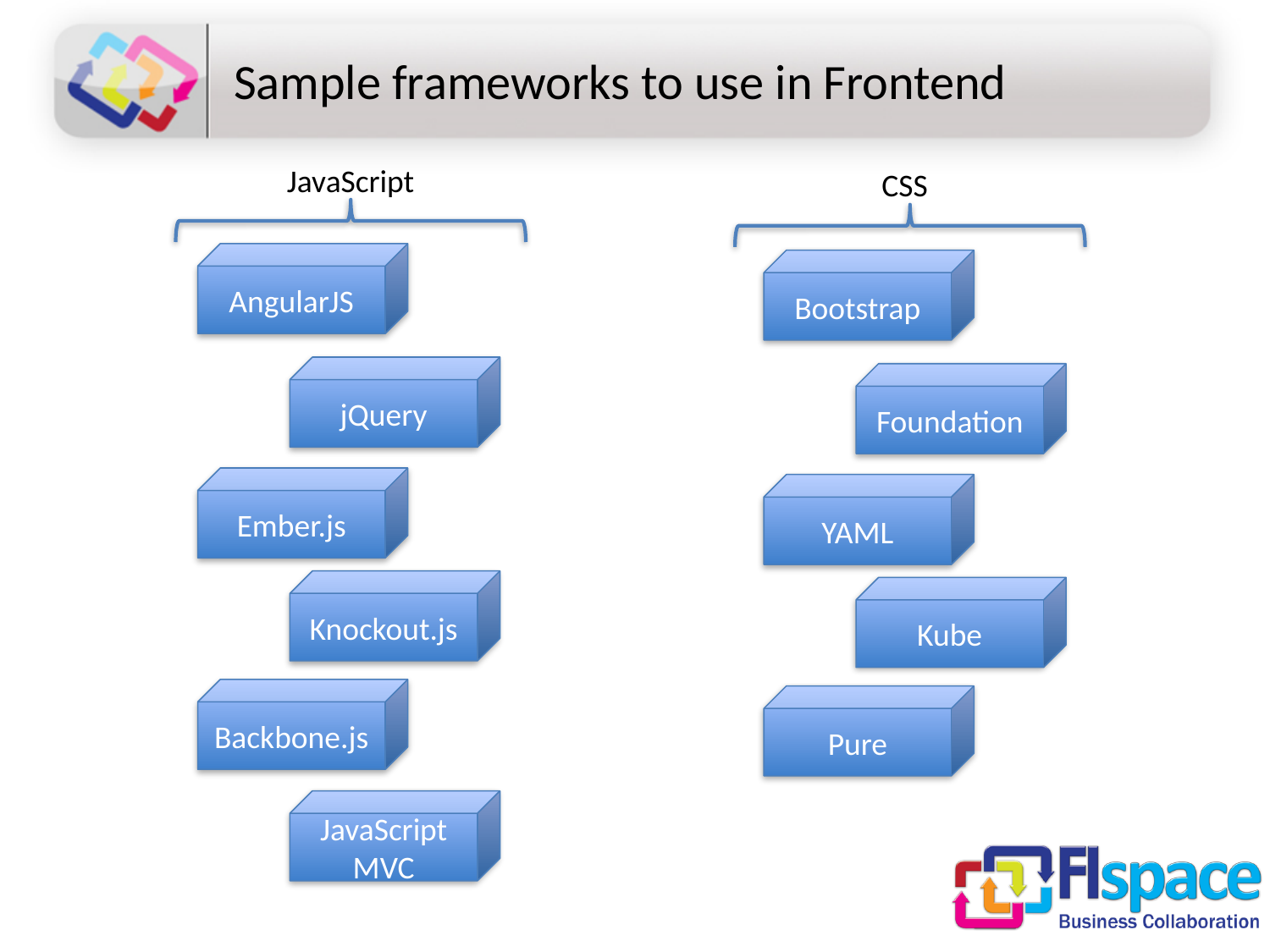

# Sample frameworks to use in Frontend

JavaScript
CSS
AngularJS
jQuery
Ember.js
Knockout.js
Backbone.js
JavaScript MVC
Bootstrap
Foundation
YAML
Kube
Pure